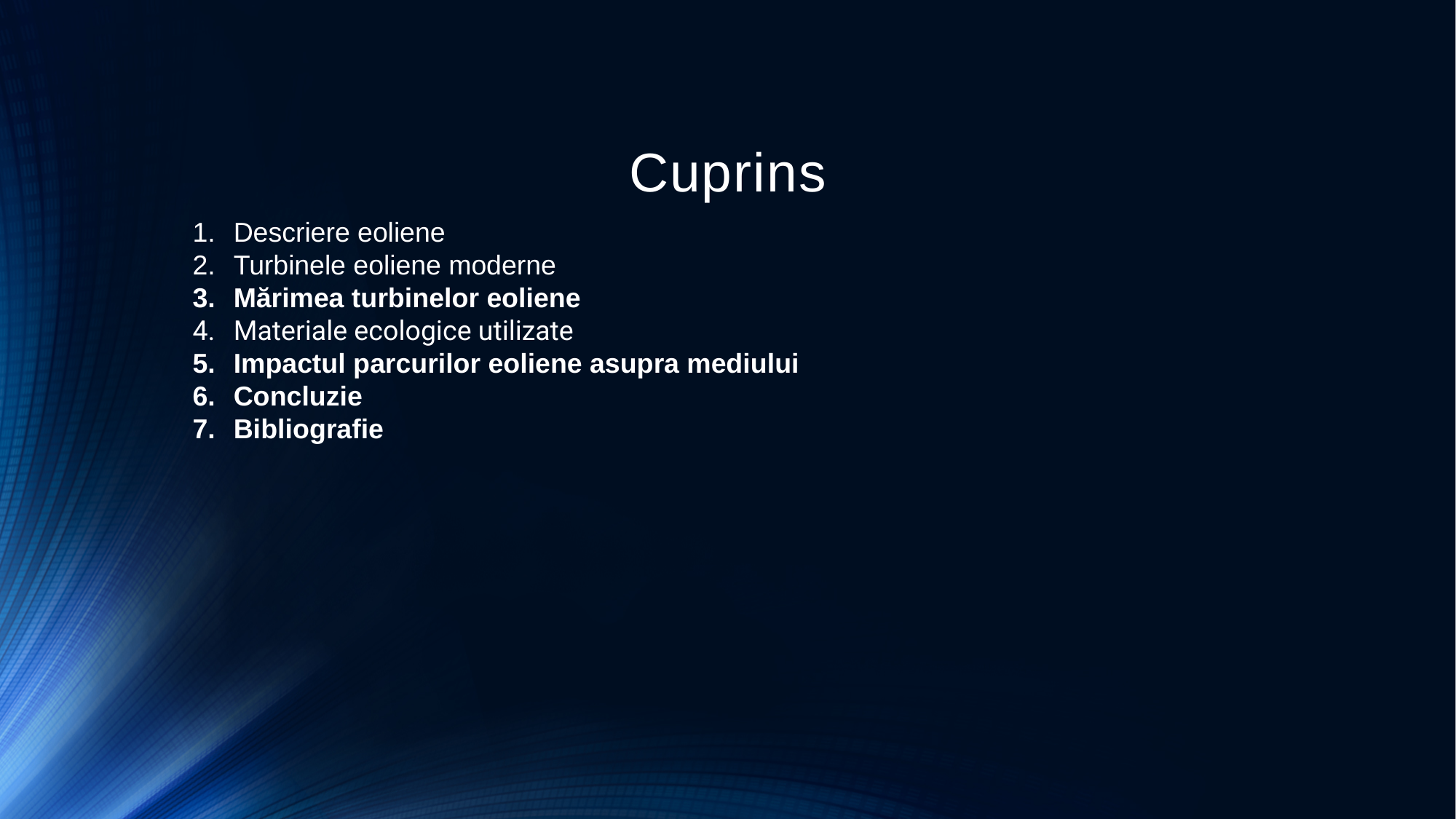

# Cuprins
Descriere eoliene
Turbinele eoliene moderne
Mărimea turbinelor eoliene
Materiale ecologice utilizate
Impactul parcurilor eoliene asupra mediului
Concluzie
Bibliografie